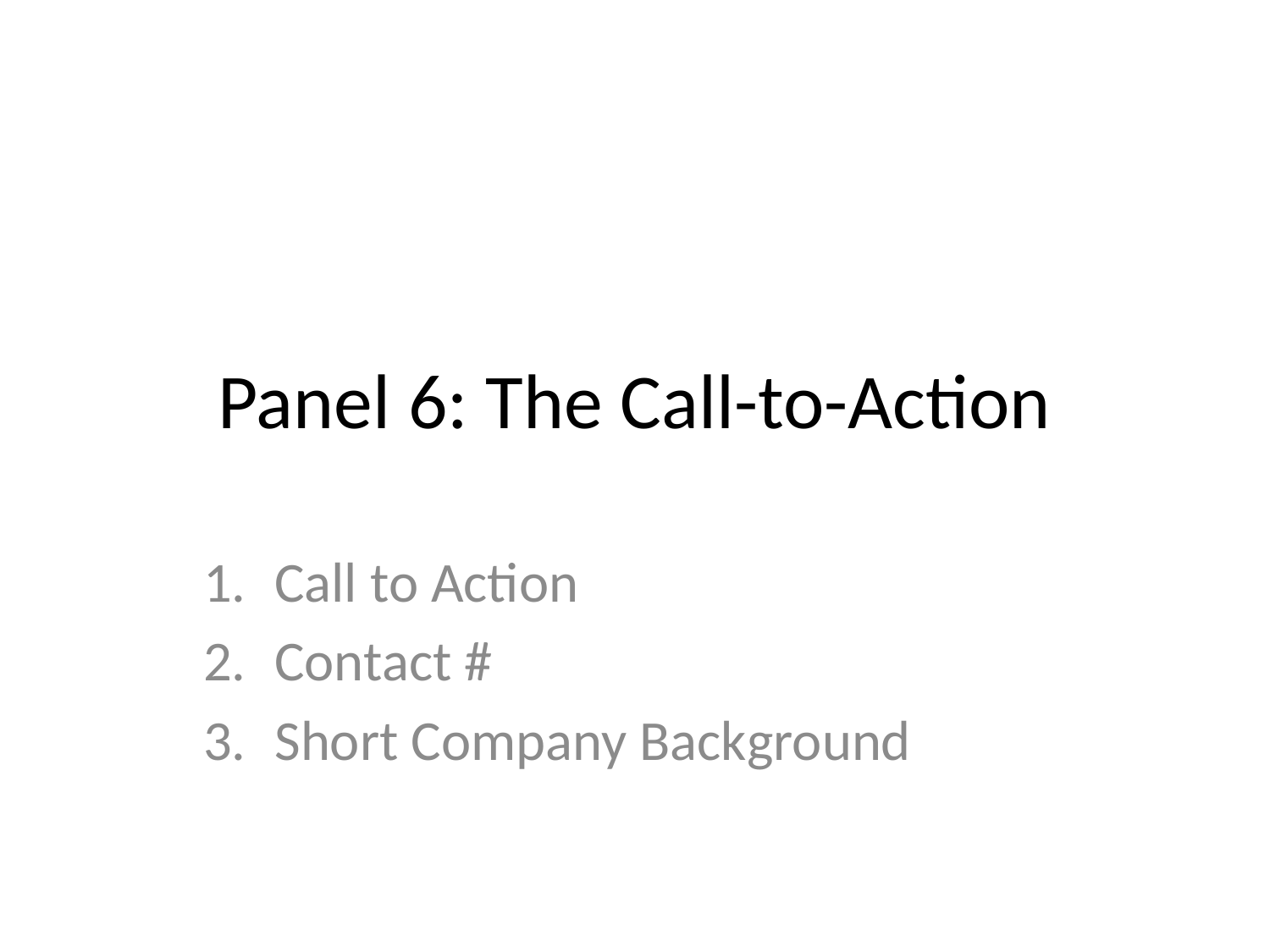

# Panel 6: The Call-to-Action
Call to Action
Contact #
Short Company Background